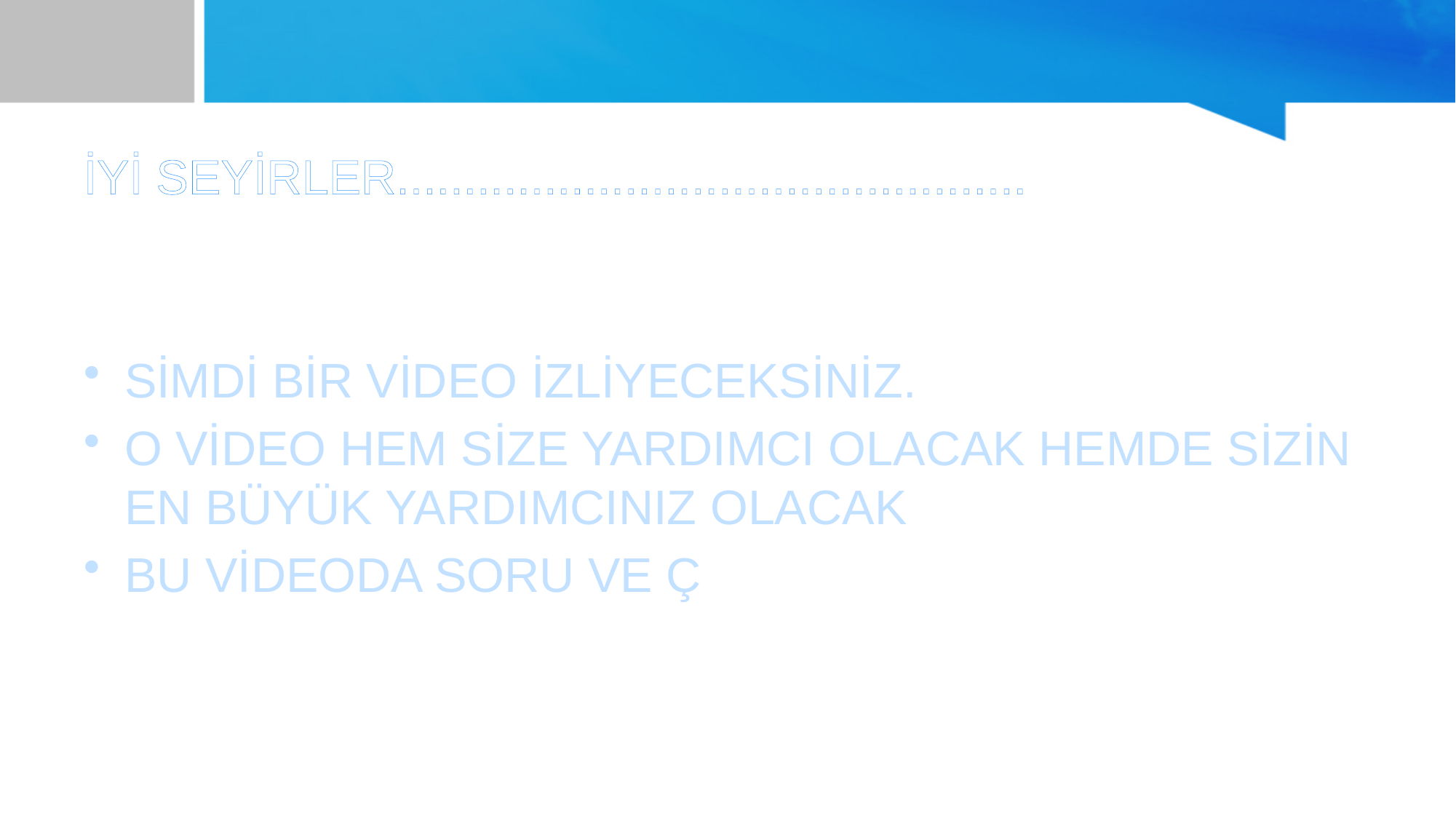

#
İYİ SEYİRLER...............................................

SİMDİ BİR VİDEO İZLİYECEKSİNİZ.
O VİDEO HEM SİZE YARDIMCI OLACAK HEMDE SİZİN EN BÜYÜK YARDIMCINIZ OLACAK
BU VİDEODA SORU VE Ç